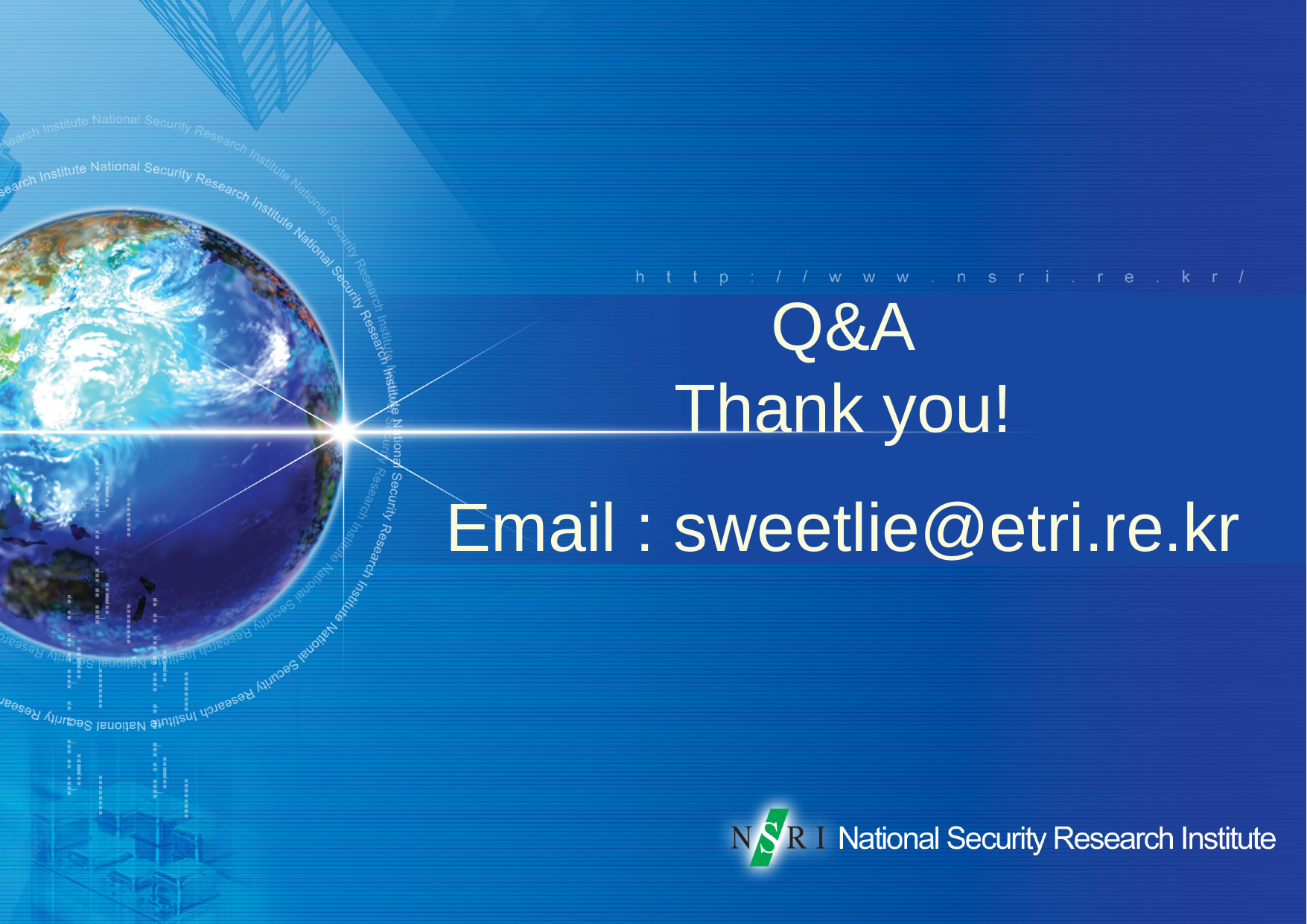

# Q&A Thank you! Email : sweetlie@etri.re.kr